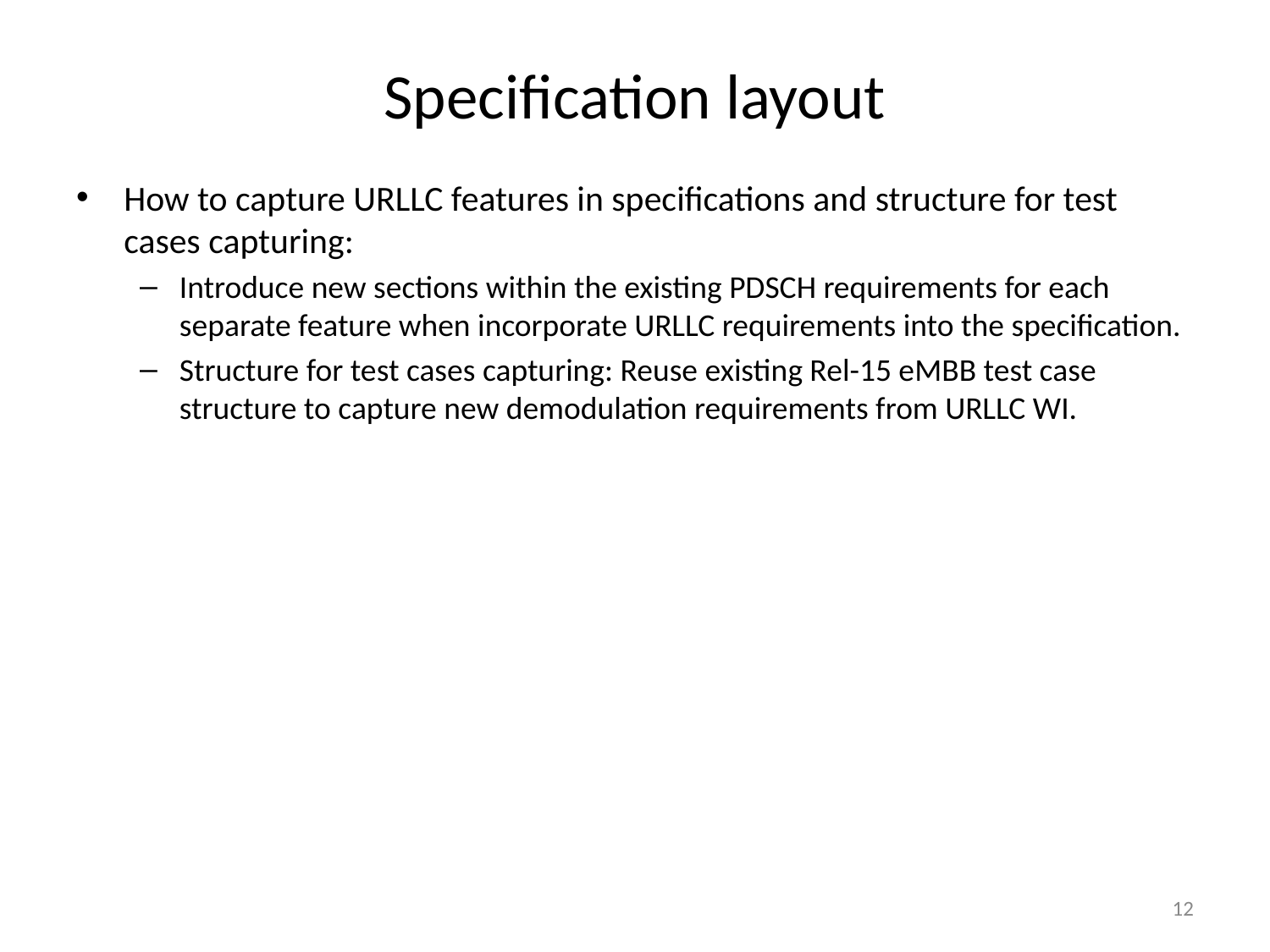

# Specification layout
How to capture URLLC features in specifications and structure for test cases capturing:
Introduce new sections within the existing PDSCH requirements for each separate feature when incorporate URLLC requirements into the specification.
Structure for test cases capturing: Reuse existing Rel-15 eMBB test case structure to capture new demodulation requirements from URLLC WI.
12